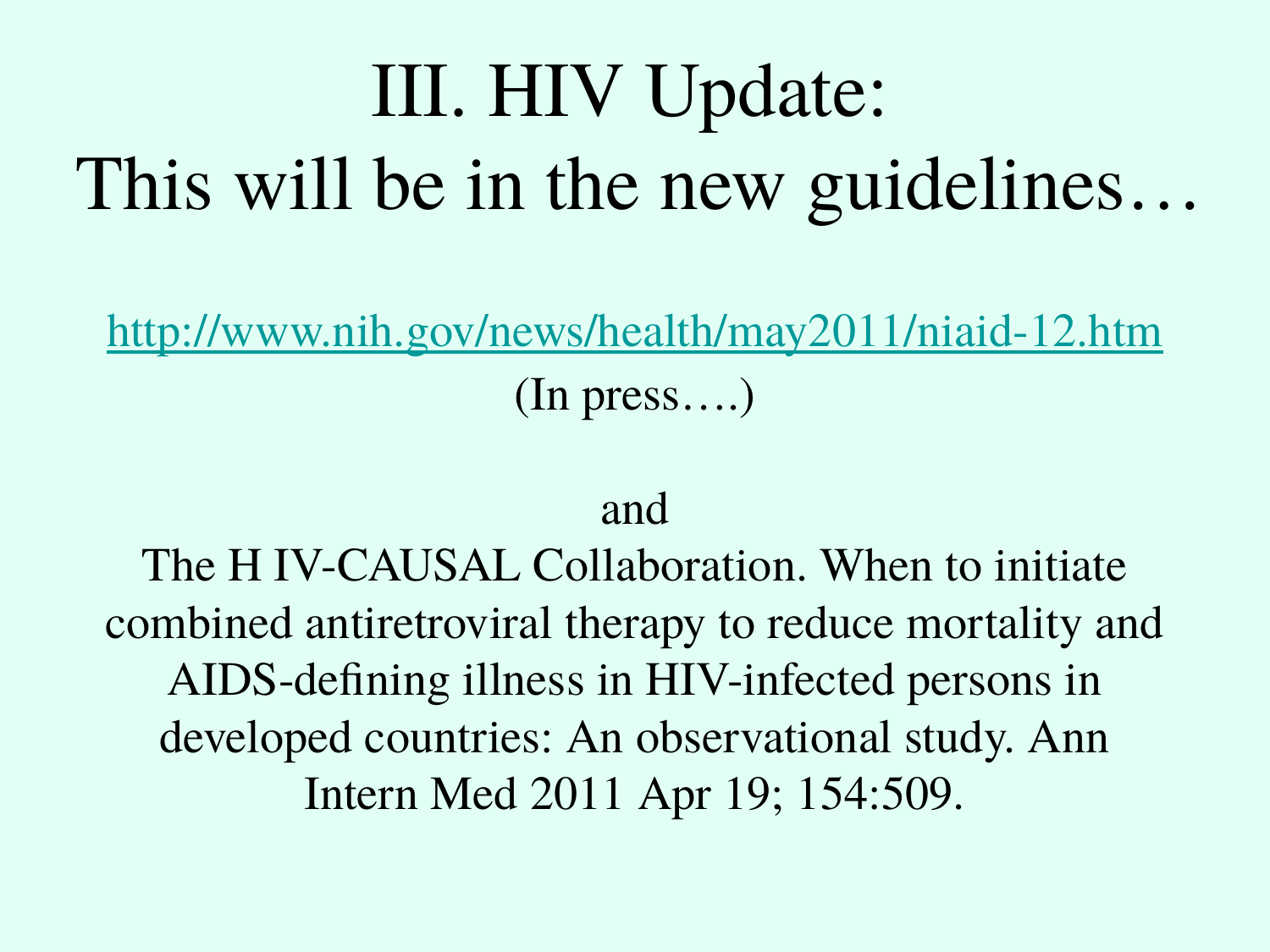

III. HIV Update:
This will be in the new guidelines…
# http://www.nih.gov/news/health/may2011/niaid-12.htm (In press….) and The H IV-CAUSAL Collaboration. When to initiate combined antiretroviral therapy to reduce mortality and AIDS-defining illness in HIV-infected persons in developed countries: An observational study. Ann Intern Med 2011 Apr 19; 154:509.